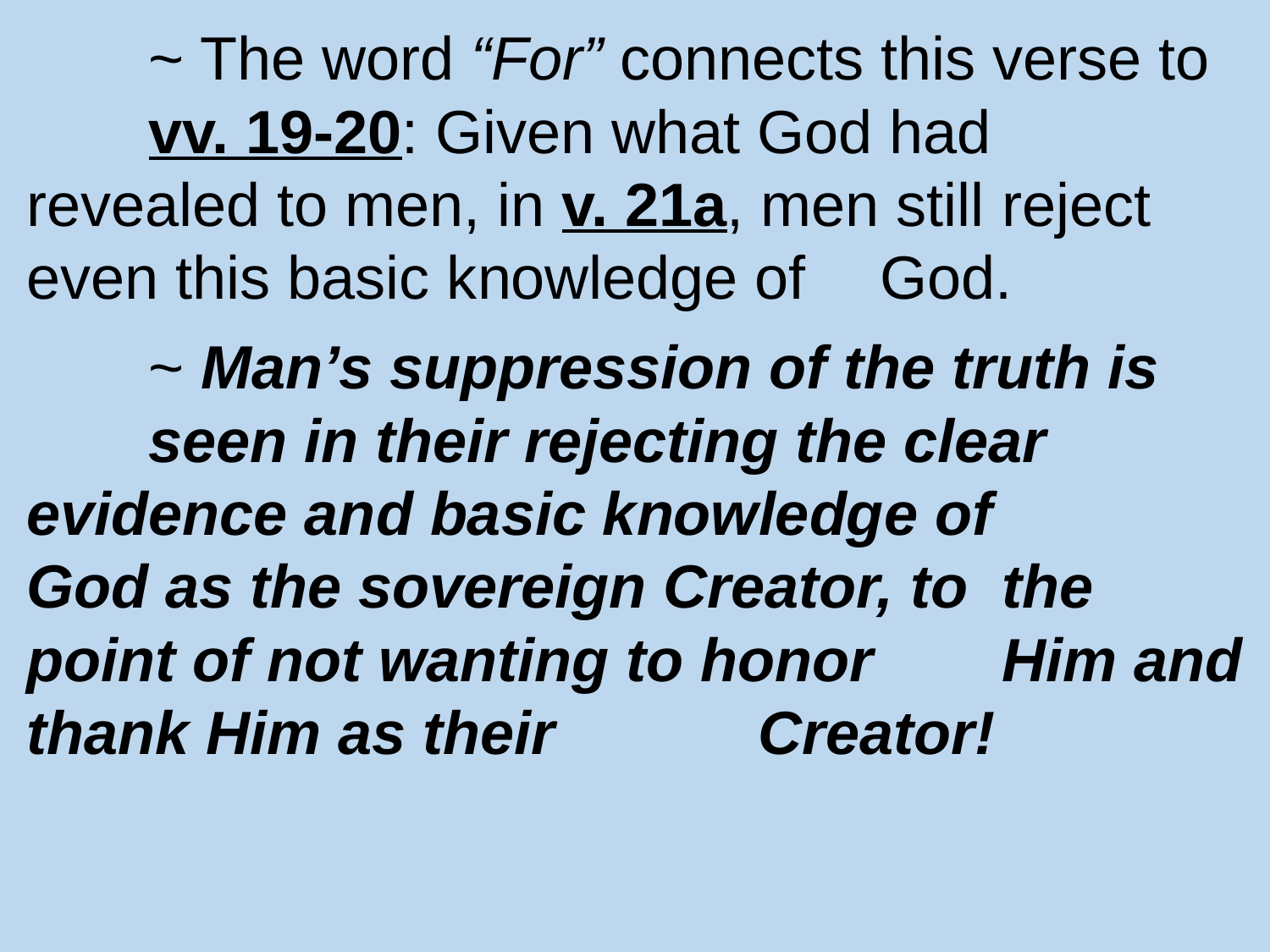

~ The word “For” connects this verse to 		vv. 19-20: Given what God had 			revealed to men, in v. 21a, men still 		reject even this basic knowledge of 		God.
	~ Man’s suppression of the truth is 		seen in their rejecting the clear 			evidence and basic knowledge of 		God as the sovereign Creator, to 			the point of not wanting to honor 		Him and thank Him as their 				Creator!